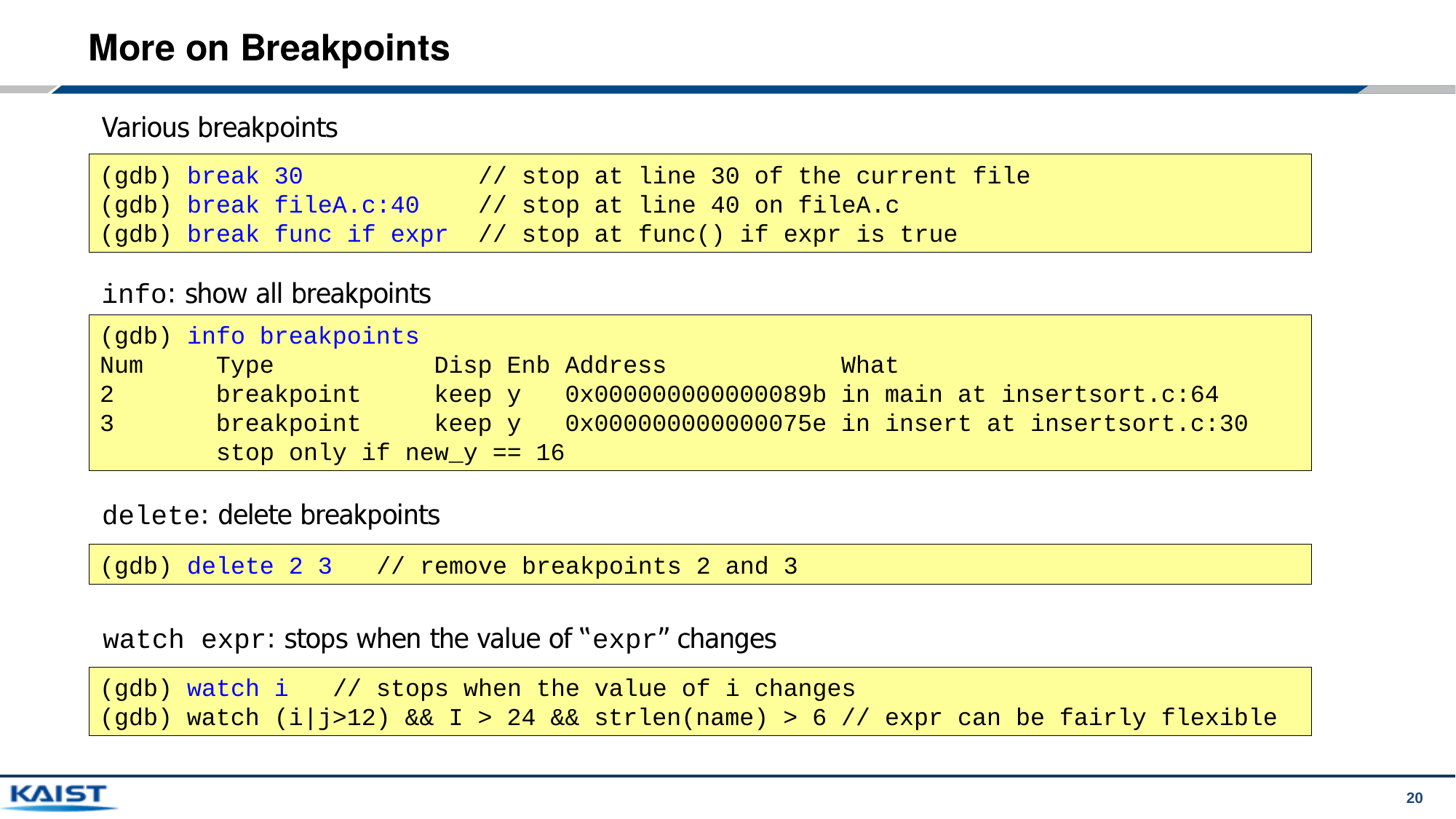

# More on Breakpoints
Various breakpoints
(gdb) break 30            // stop at line 30 of the current file
(gdb) break fileA.c:40    // stop at line 40 on fileA.c
(gdb) break func if expr  // stop at func() if expr is true
info: show all breakpoints
(gdb) info breakpoints
Num     Type           Disp Enb Address            What
2       breakpoint     keep y   0x000000000000089b in main at insertsort.c:64
3       breakpoint     keep y   0x000000000000075e in insert at insertsort.c:30
        stop only if new_y == 16
delete: delete breakpoints
(gdb) delete 2 3   // remove breakpoints 2 and 3
watch expr: stops when the value of “expr” changes
(gdb) watch i   // stops when the value of i changes
(gdb) watch (i|j>12) && I > 24 && strlen(name) > 6 // expr can be fairly flexible